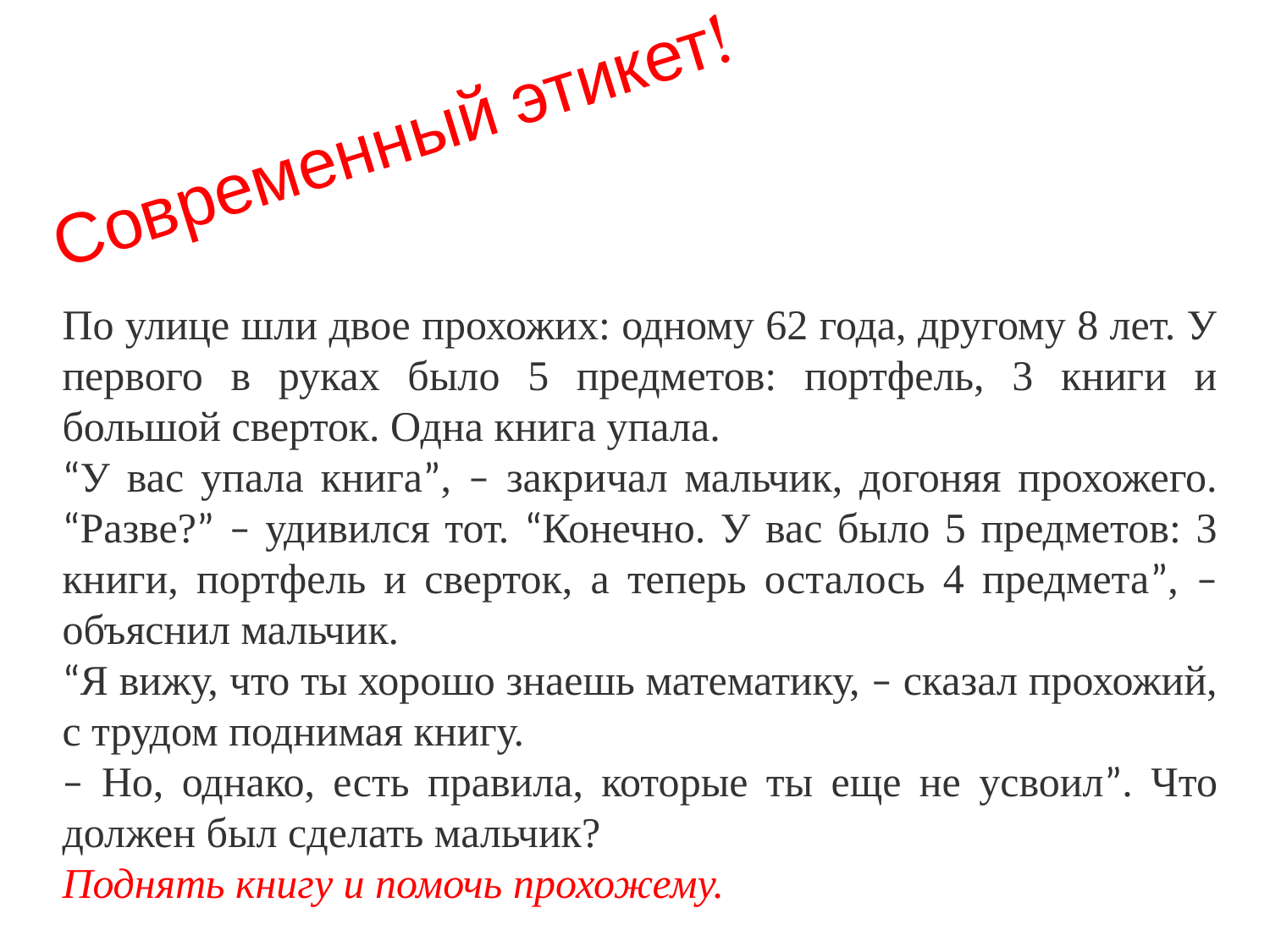

Современный этикет!
По улице шли двое прохожих: одному 62 года, другому 8 лет. У первого в руках было 5 предметов: портфель, 3 книги и большой сверток. Одна книга упала.
“У вас упала книга”, – закричал мальчик, догоняя прохожего. “Разве?” – удивился тот. “Конечно. У вас было 5 предметов: 3 книги, портфель и сверток, а теперь осталось 4 предмета”, – объяснил мальчик.
“Я вижу, что ты хорошо знаешь математику, – сказал прохожий, с трудом поднимая книгу.
– Но, однако, есть правила, которые ты еще не усвоил”. Что должен был сделать мальчик?
Поднять книгу и помочь прохожему.